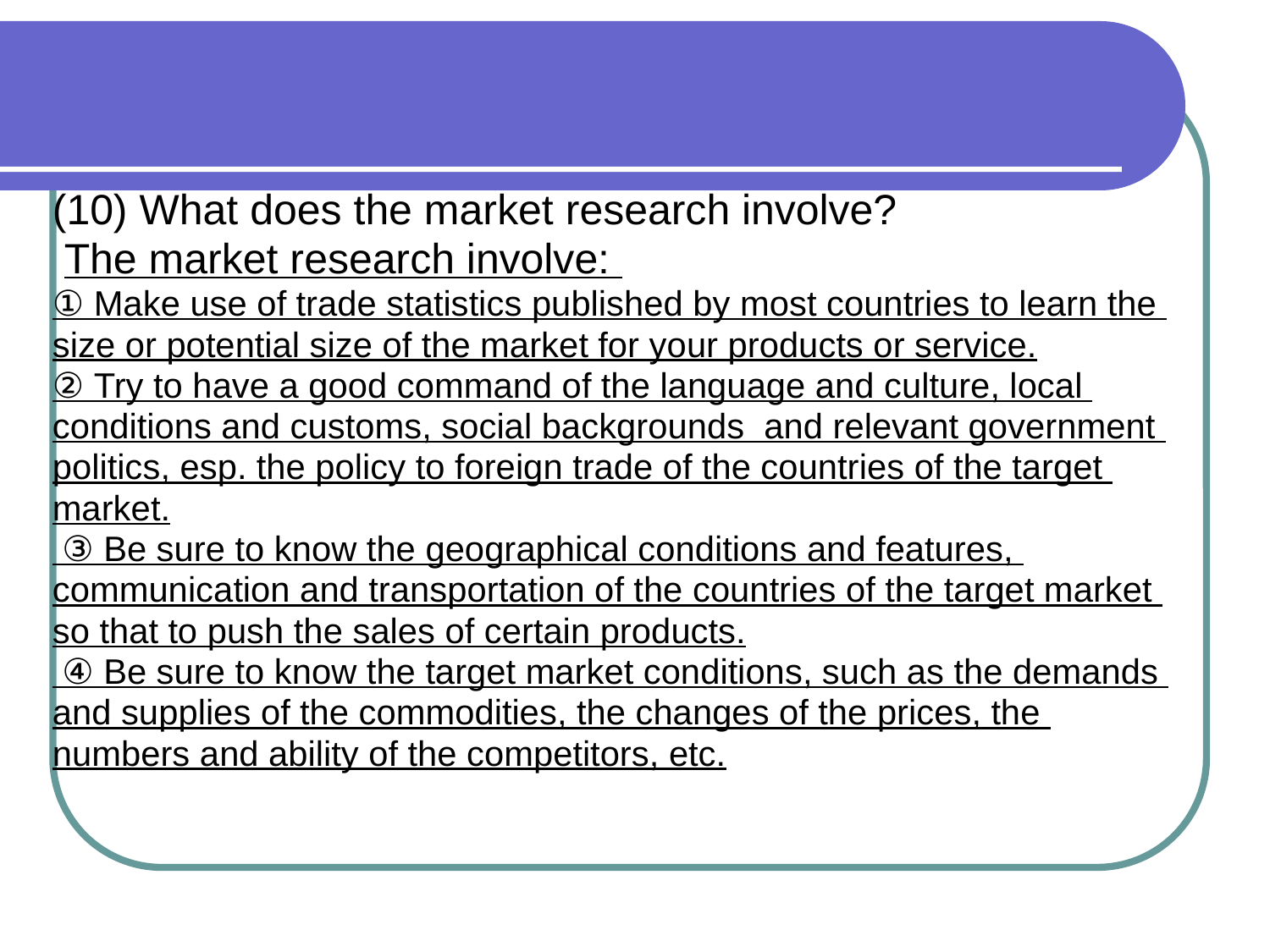

#
(10) What does the market research involve?
 The market research involve:
① Make use of trade statistics published by most countries to learn the
size or potential size of the market for your products or service.
② Try to have a good command of the language and culture, local
conditions and customs, social backgrounds  and relevant government
politics, esp. the policy to foreign trade of the countries of the target
market.
 ③ Be sure to know the geographical conditions and features,
communication and transportation of the countries of the target market
so that to push the sales of certain products.
 ④ Be sure to know the target market conditions, such as the demands
and supplies of the commodities, the changes of the prices, the
numbers and ability of the competitors, etc.